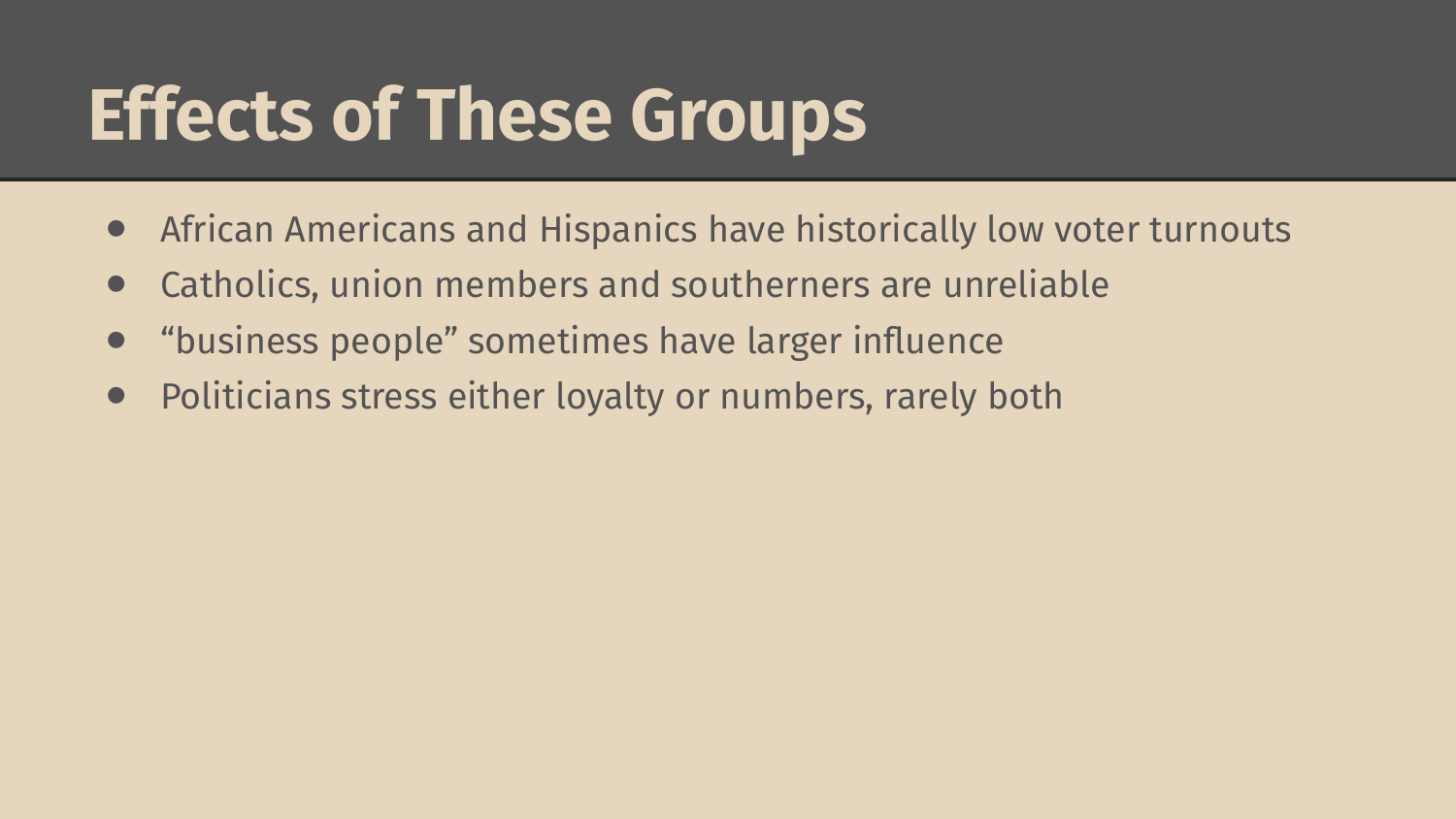

# Effects of These Groups
African Americans and Hispanics have historically low voter turnouts
Catholics, union members and southerners are unreliable
“business people” sometimes have larger influence
Politicians stress either loyalty or numbers, rarely both